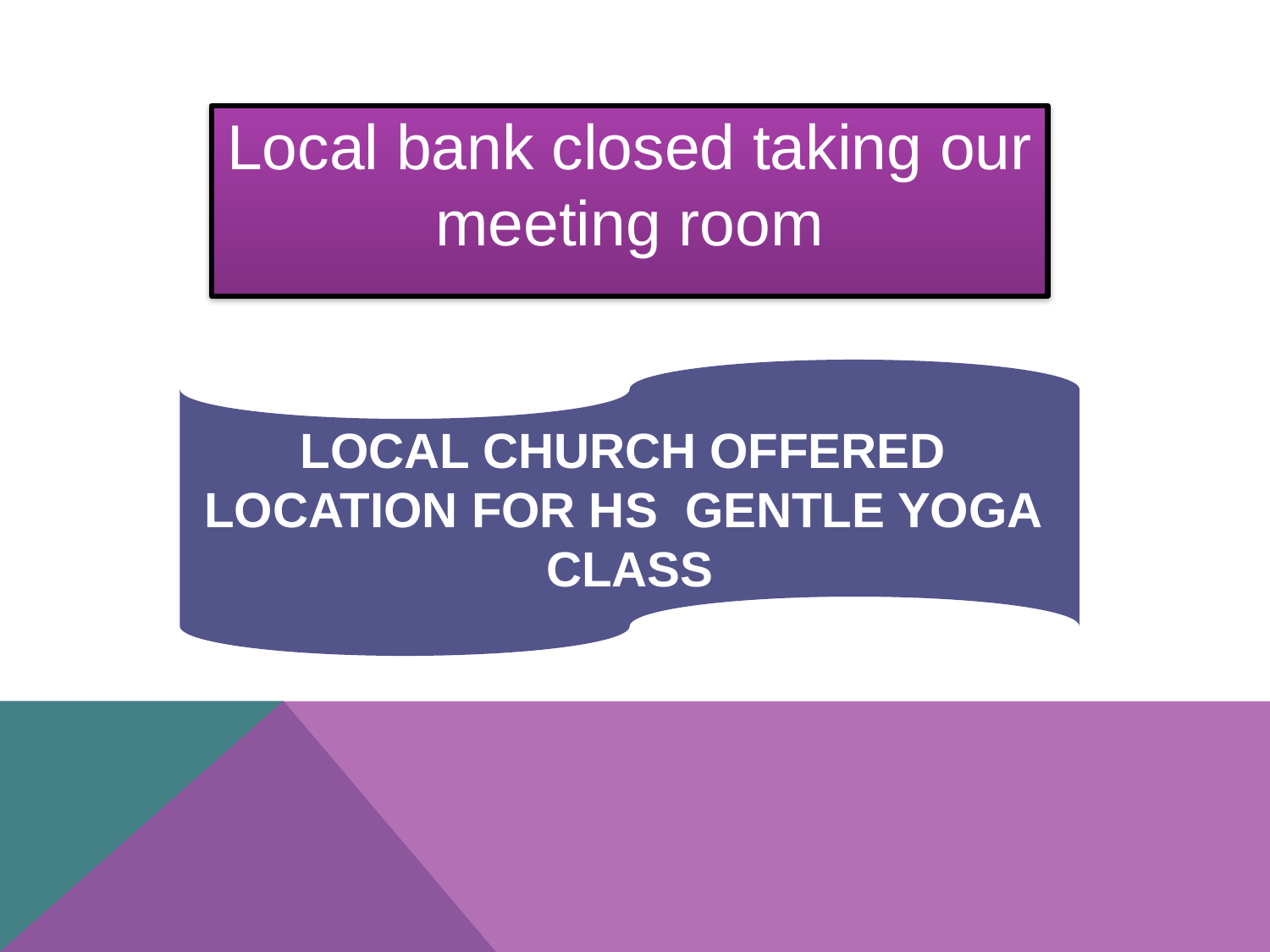

Local bank closed taking our meeting room

LOCAL CHURCH OFFERED  LOCATION FOR HS  GENTLE YOGA  CLASS